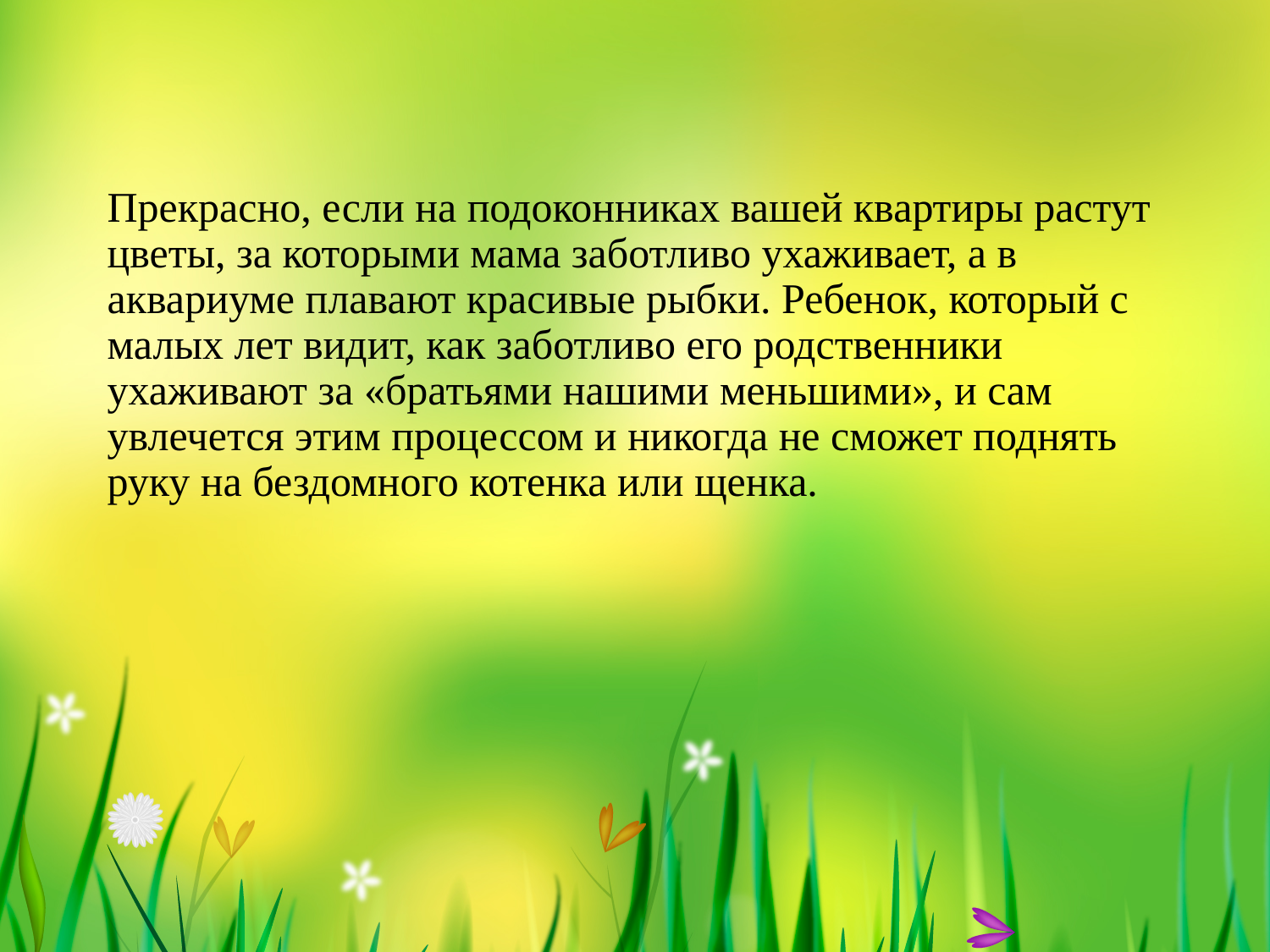

# Прекрасно, если на подоконниках вашей квартиры растут цветы, за которыми мама заботливо ухаживает, а в аквариуме плавают красивые рыбки. Ребенок, который с малых лет видит, как заботливо его родственники ухаживают за «братьями нашими меньшими», и сам увлечется этим процессом и никогда не сможет поднять руку на бездомного котенка или щенка.